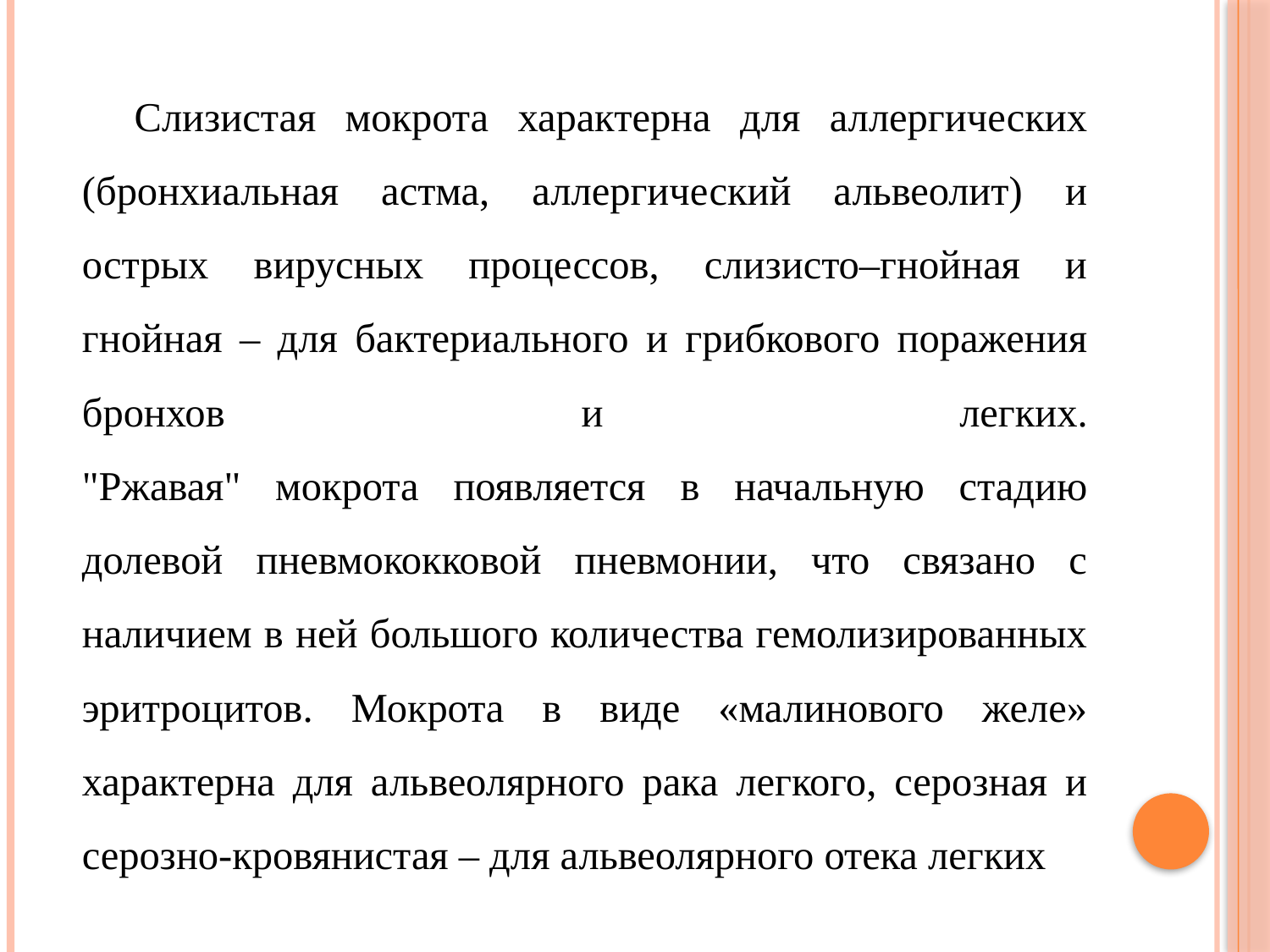

Слизистая мокрота характерна для аллергических (бронхиальная астма, аллергический альвеолит) и острых вирусных процессов, слизисто–гнойная и гнойная – для бактериального и грибкового поражения бронхов и легких.
"Ржавая" мокрота появляется в начальную стадию долевой пневмококковой пневмонии, что связано с наличием в ней большого количества гемолизированных эритроцитов. Мокрота в виде «малинового желе»
характерна для альвеолярного рака легкого, серозная и серозно-кровянистая – для альвеолярного отека легких